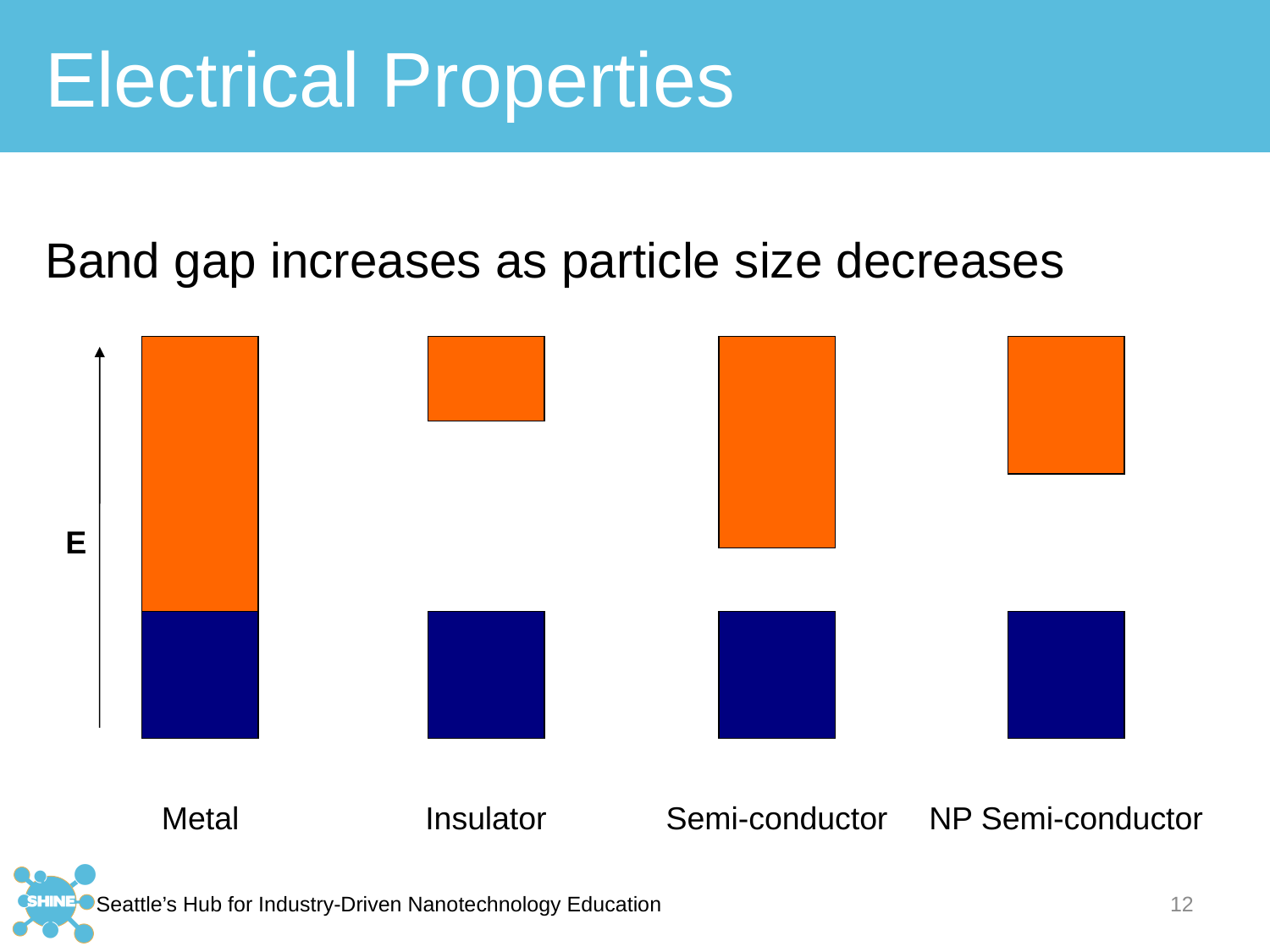

# Electrical Properties
Band gap increases as particle size decreases

Metal

Insulator

Semi-conductor

NP Semi-conductor

E
12